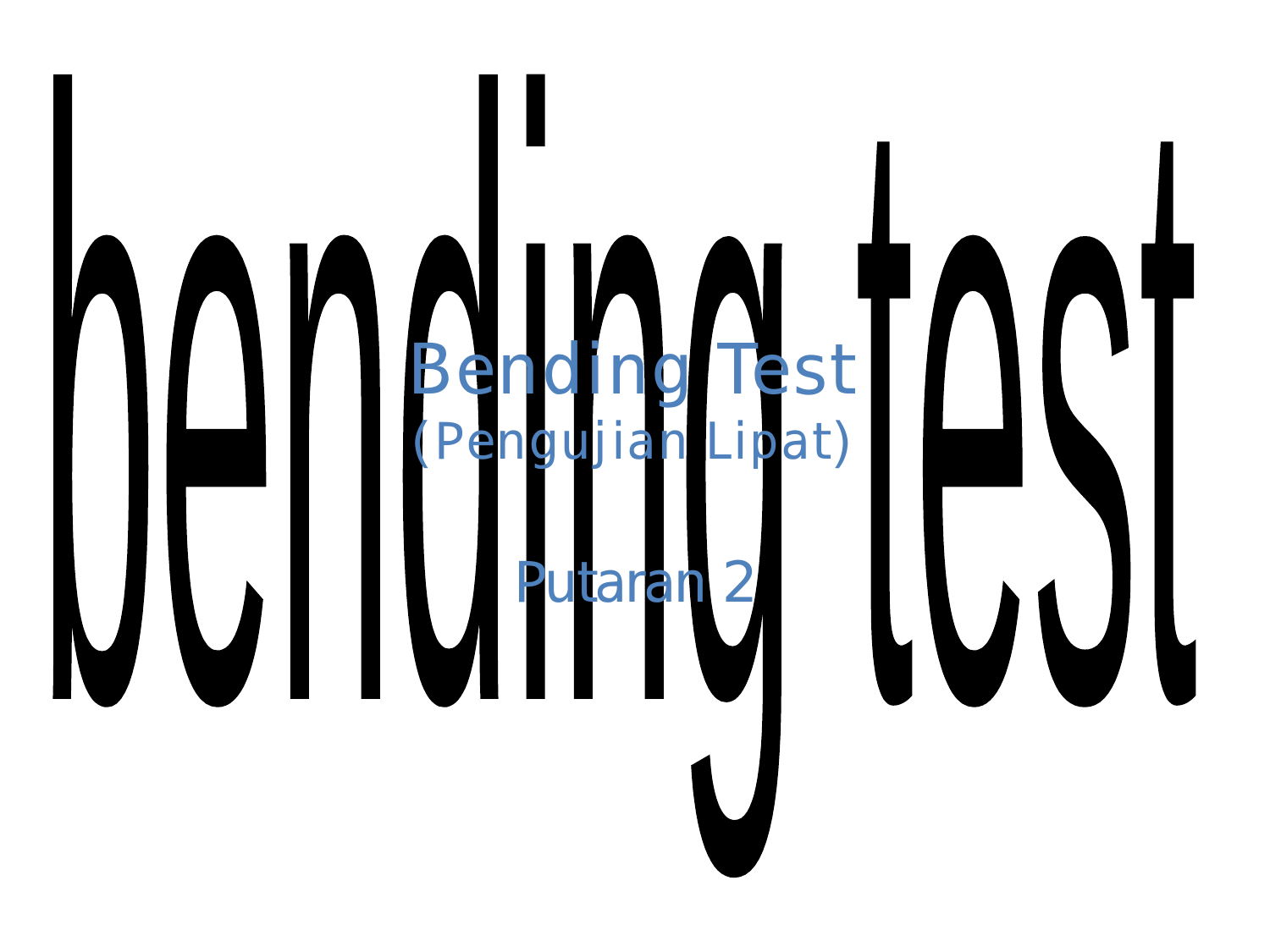

bending test
# Bending Test (Pengujian Lipat)
Putaran 2